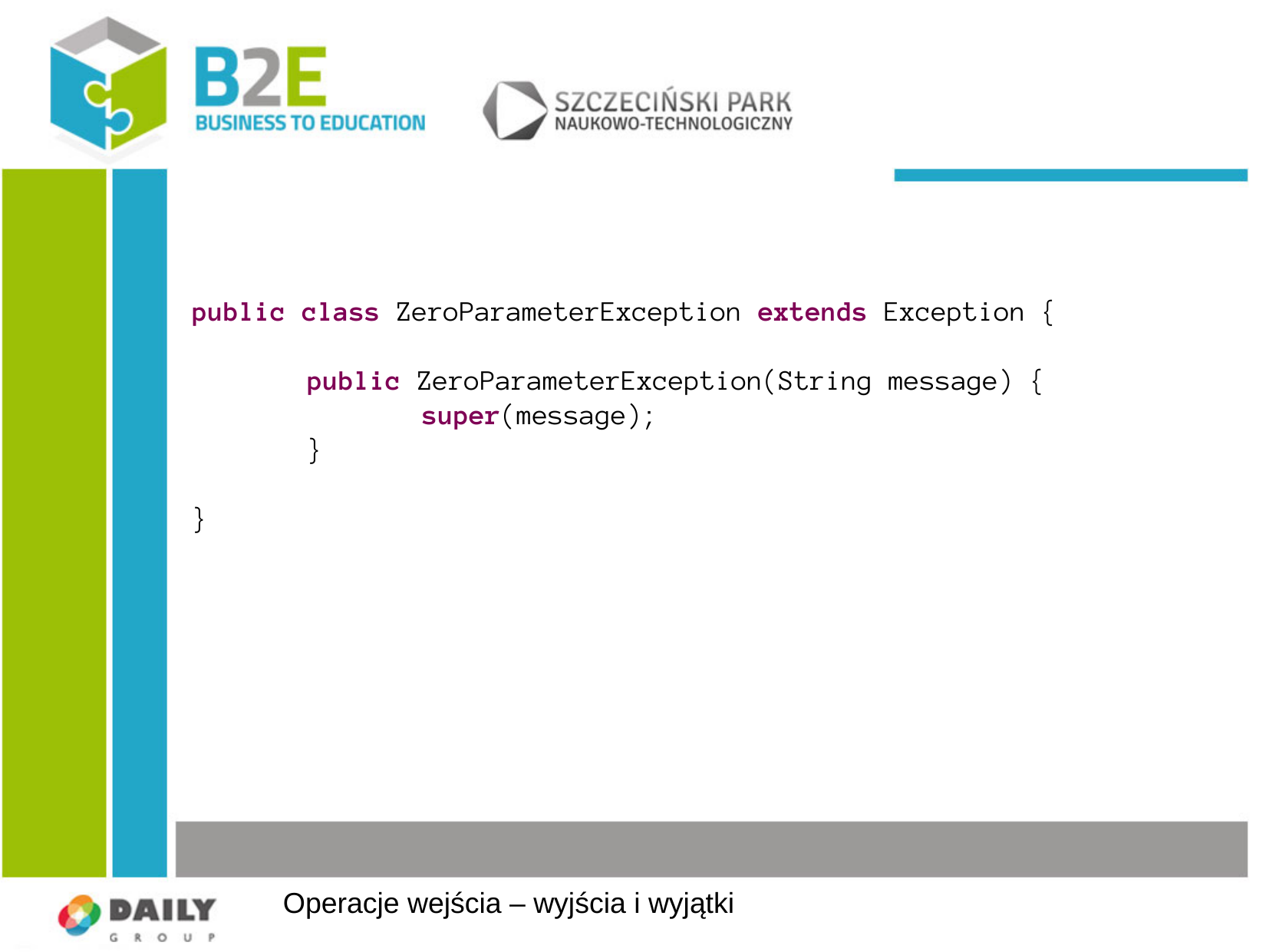

public class ZeroParameterException extends Exception {

	public ZeroParameterException(String message) {
		super(message);
	}

}
Operacje wejścia – wyjścia i wyjątki